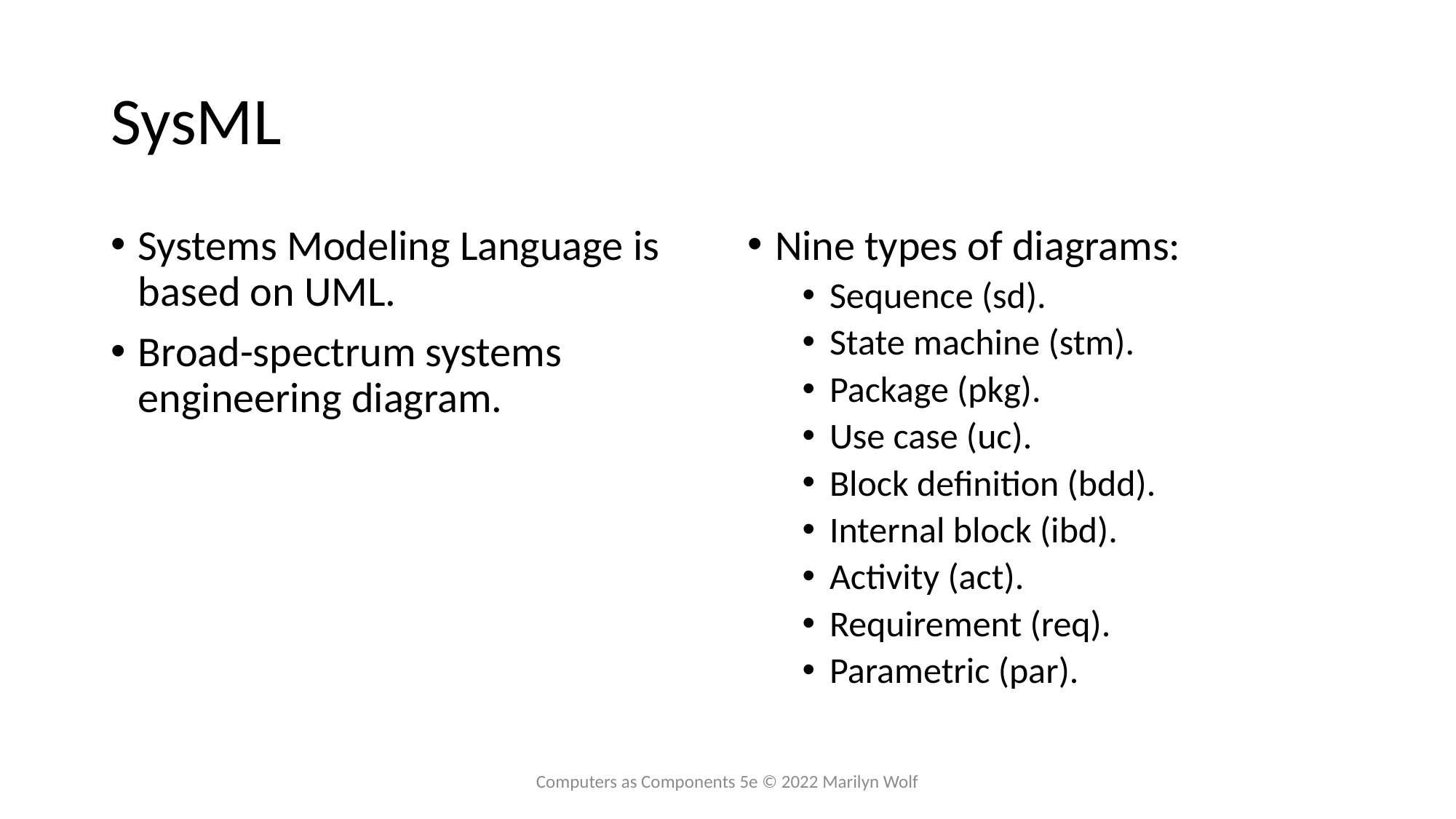

# SysML
Systems Modeling Language is based on UML.
Broad-spectrum systems engineering diagram.
Nine types of diagrams:
Sequence (sd).
State machine (stm).
Package (pkg).
Use case (uc).
Block definition (bdd).
Internal block (ibd).
Activity (act).
Requirement (req).
Parametric (par).

Computers as Components 5e © 2022 Marilyn Wolf